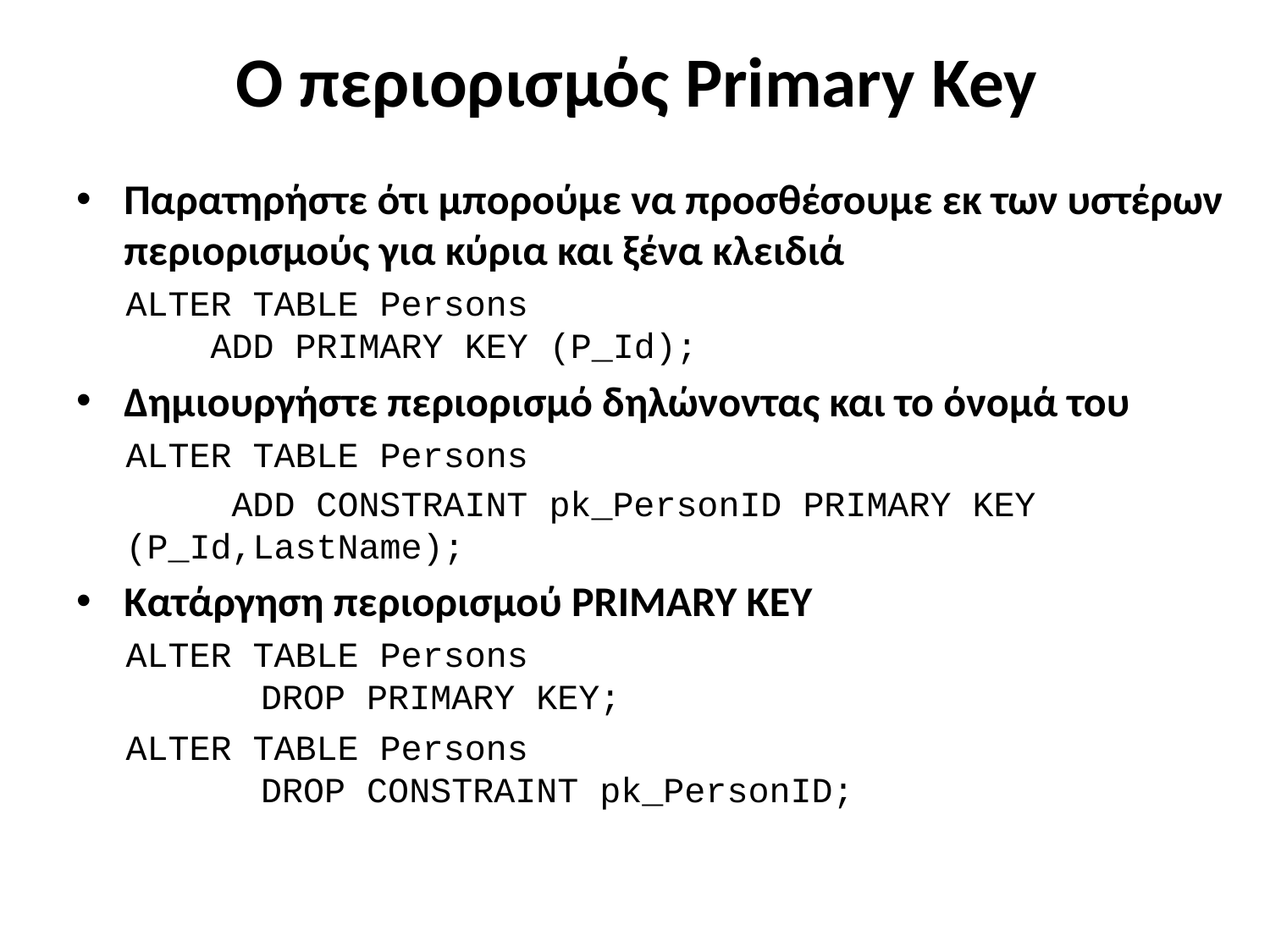

# Ο περιορισμός Primary Key
Παρατηρήστε ότι μπορούμε να προσθέσουμε εκ των υστέρων περιορισμούς για κύρια και ξένα κλειδιά
ALTER TABLE Persons
    ADD PRIMARY KEY (P_Id);
Δημιουργήστε περιορισμό δηλώνοντας και το όνομά του
ALTER TABLE Persons
     ADD CONSTRAINT pk_PersonID PRIMARY KEY (P_Id,LastName);
Κατάργηση περιορισμού PRIMARY KEY
ALTER TABLE Persons
       DROP PRIMARY KEY;
ALTER TABLE Persons
       DROP CONSTRAINT pk_PersonID;